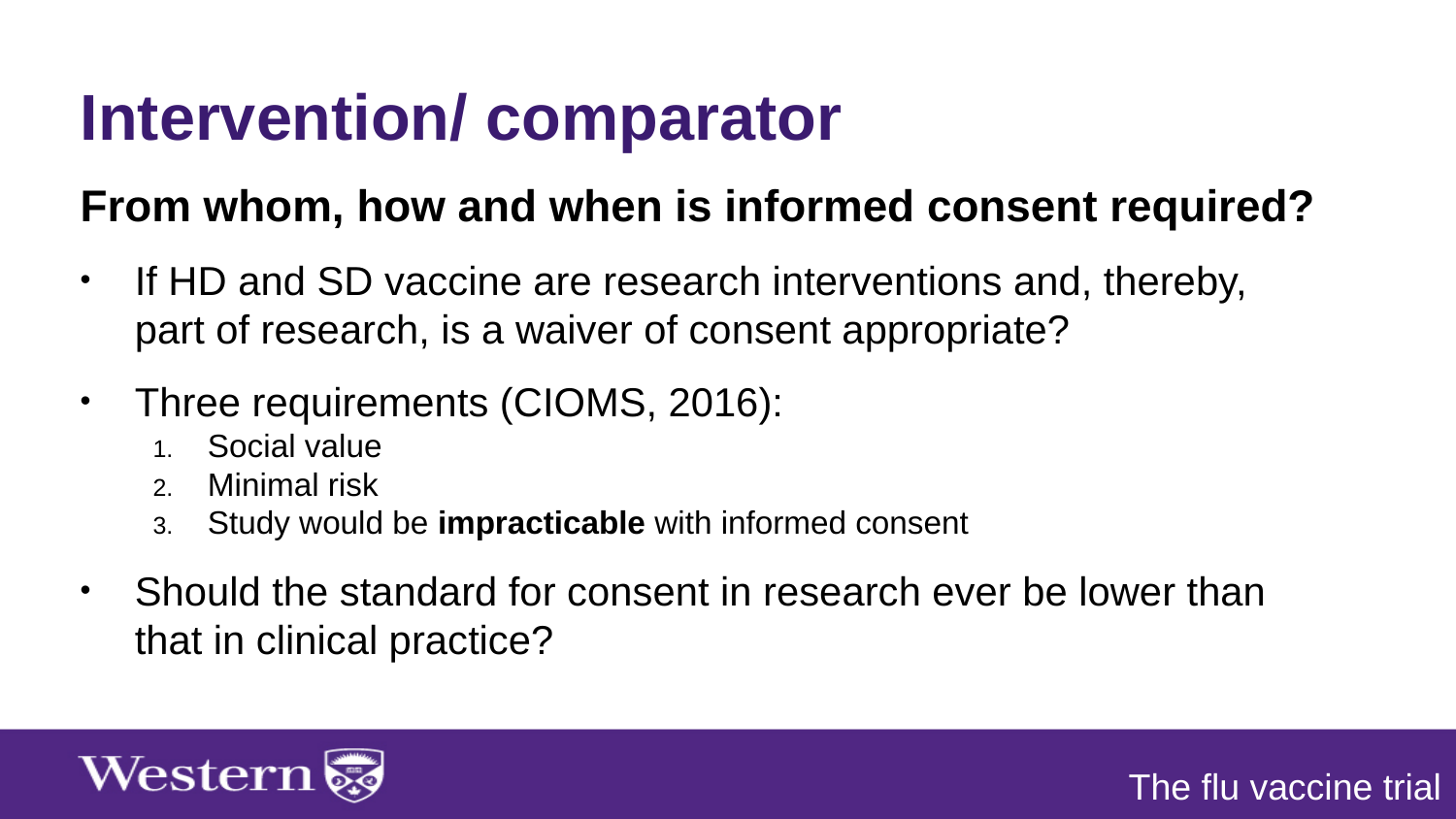

Intervention/ comparator
From whom, how and when is informed consent required?
If HD and SD vaccine are research interventions and, thereby, part of research, is a waiver of consent appropriate?
Three requirements (CIOMS, 2016):
Social value
Minimal risk
Study would be impracticable with informed consent
Should the standard for consent in research ever be lower than that in clinical practice?

The flu vaccine trial